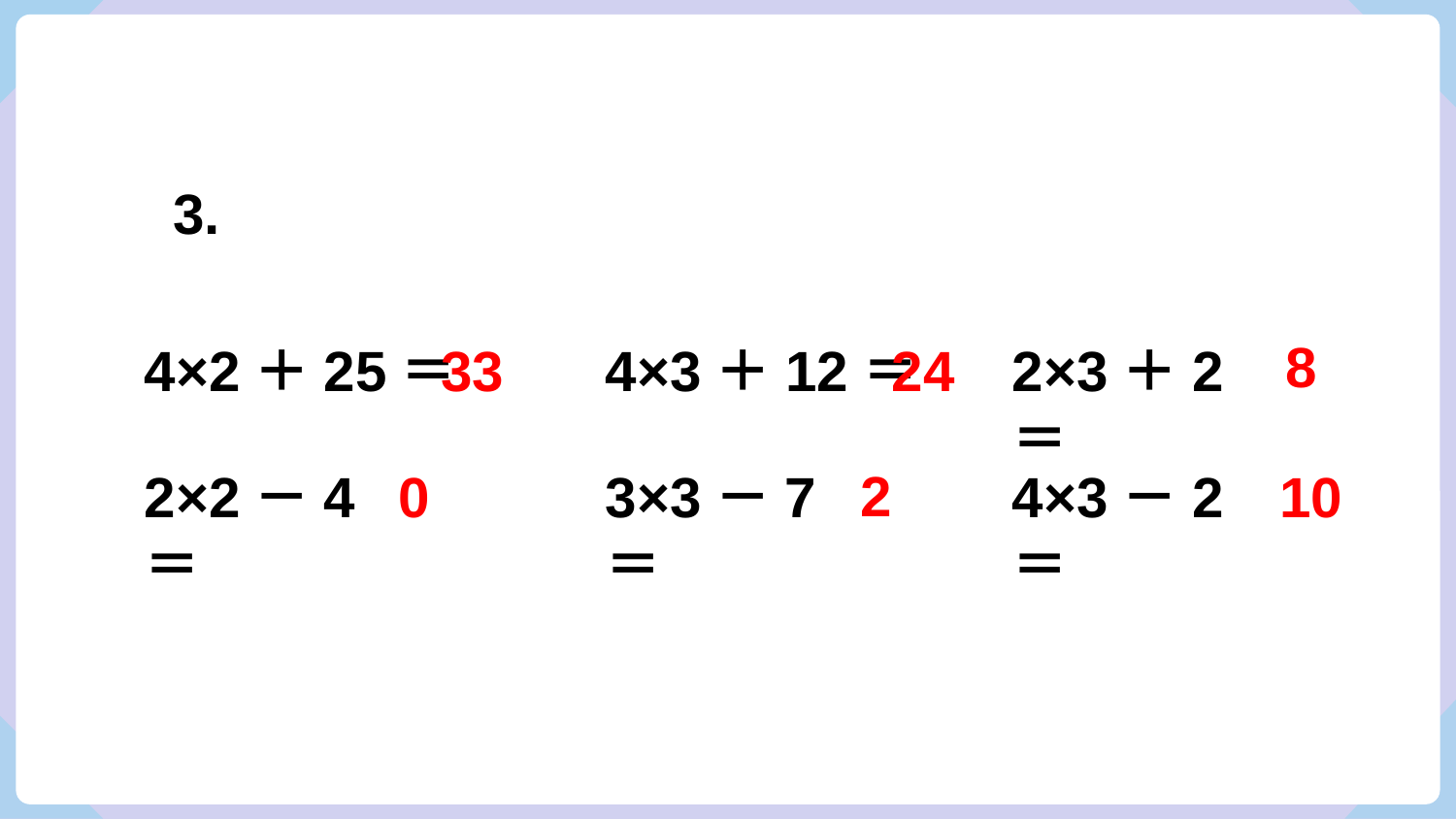

3.
8
4×2＋25＝
2×2－4＝
4×3＋12＝
3×3－7＝
24
2×3＋2＝
4×3－2＝
33
2
0
10